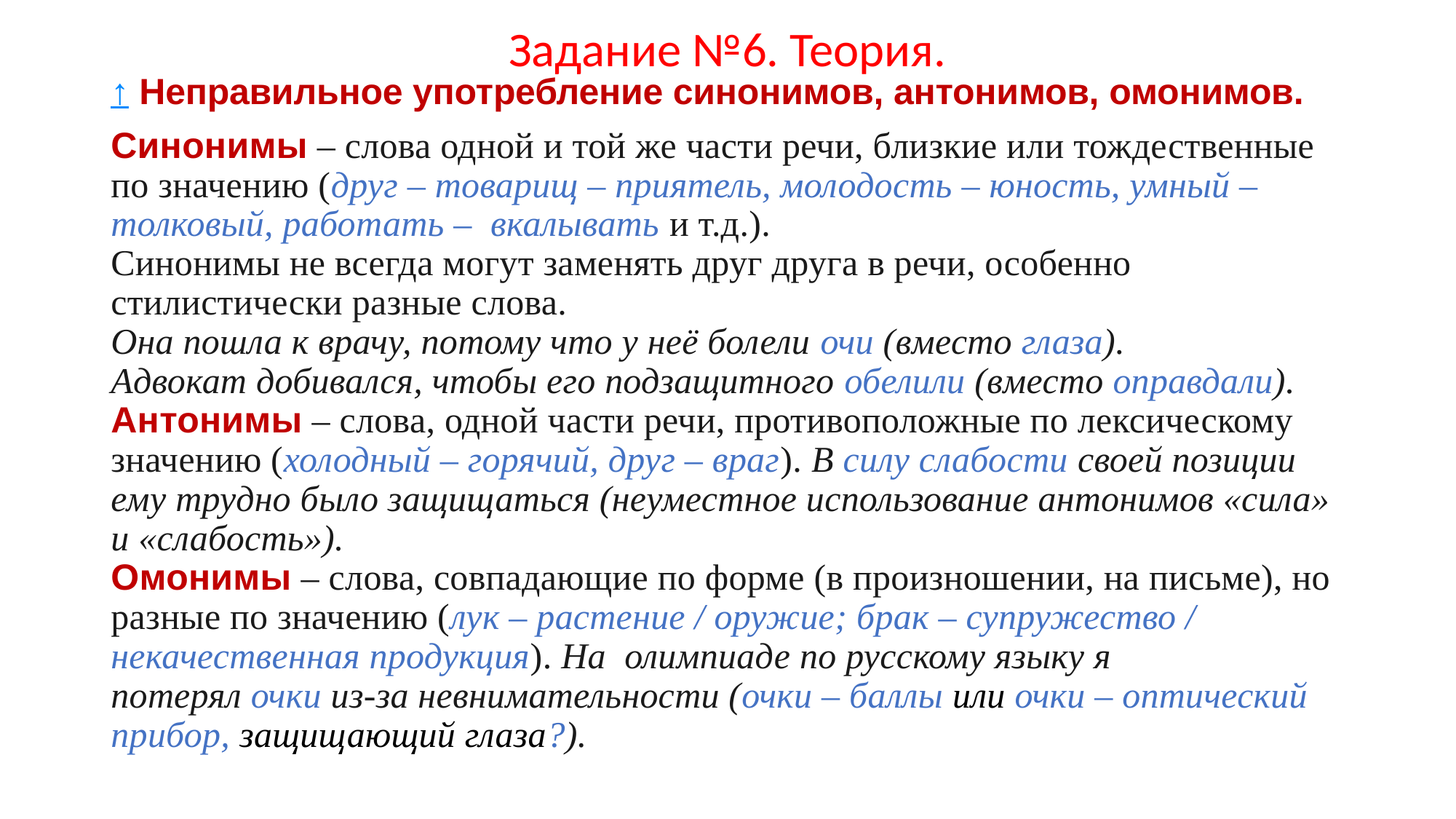

# Задание №6. Теория.
↑ Неправильное употребление синонимов, антонимов, омонимов.
Синонимы – слова одной и той же части речи, близкие или тождественные по значению (друг – товарищ – приятель, молодость – юность, умный – толковый, работать –  вкалывать и т.д.).
Синонимы не всегда могут заменять друг друга в речи, особенно стилистически разные слова.
Она пошла к врачу, потому что у неё болели очи (вместо глаза).
Адвокат добивался, чтобы его подзащитного обелили (вместо оправдали).
Антонимы – слова, одной части речи, противоположные по лексическому значению (холодный – горячий, друг – враг). В силу слабости своей позиции ему трудно было защищаться (неуместное использование антонимов «сила» и «слабость»).
Омонимы – слова, совпадающие по форме (в произношении, на письме), но разные по значению (лук – растение / оружие; брак – супружество / некачественная продукция). На  олимпиаде по русскому языку я потерял очки из-за невнимательности (очки – баллы или очки – оптический прибор, защищающий глаза?).